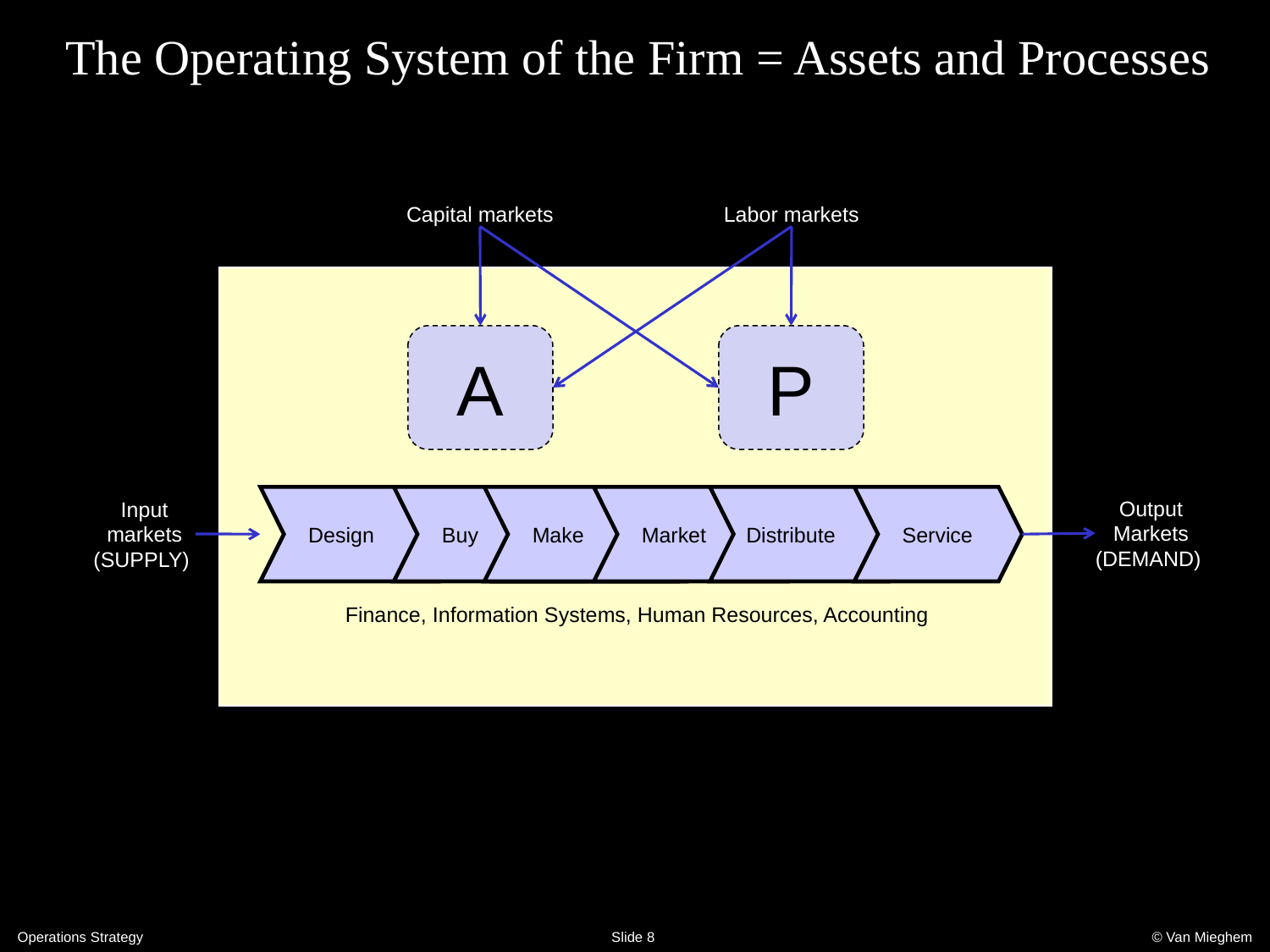

# The Operating System of the Firm = Assets and Processes
Capital markets
Labor markets

A
P
  Design
  Buy
  Make
  Make
  Market
Distribute
  Service
Output
Markets
(DEMAND)
Input
markets
(SUPPLY)
Finance, Information Systems, Human Resources, Accounting